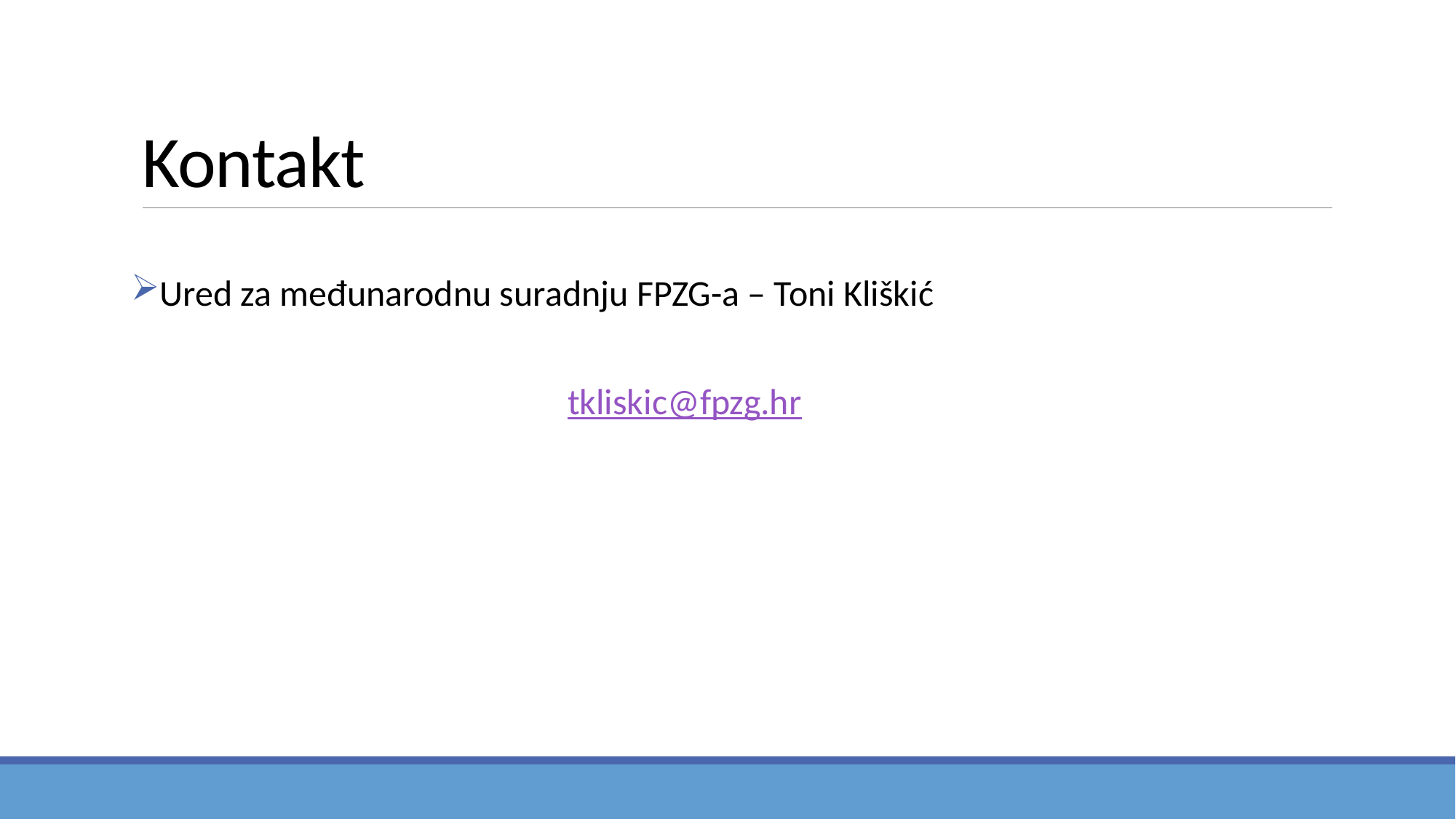

# Kontakt
Ured za međunarodnu suradnju FPZG-a – Toni Kliškić
				tkliskic@fpzg.hr